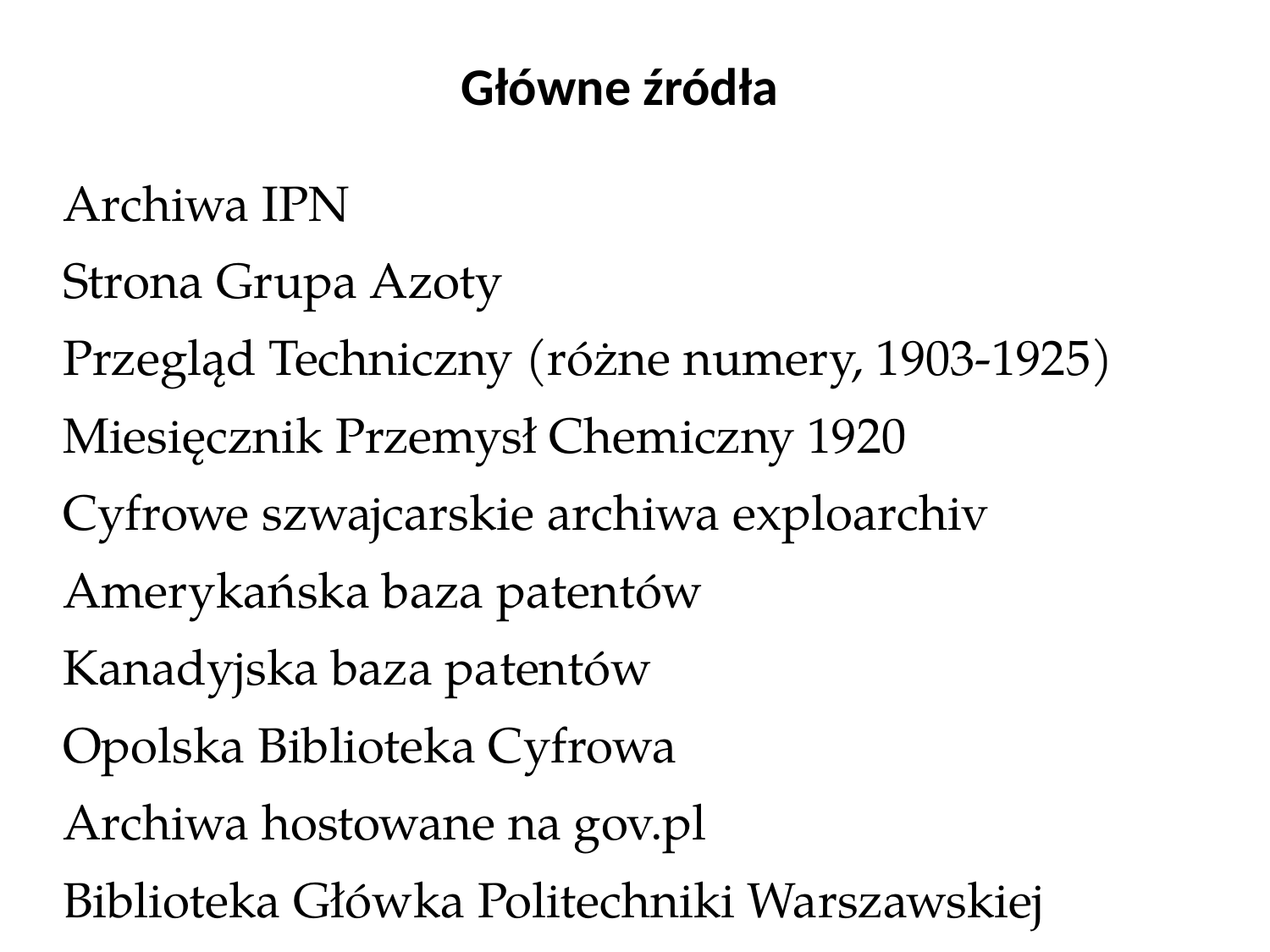

# Główne źródła
Archiwa IPN
Strona Grupa Azoty
Przegląd Techniczny (różne numery, 1903-1925)
Miesięcznik Przemysł Chemiczny 1920
Cyfrowe szwajcarskie archiwa exploarchiv
Amerykańska baza patentów
Kanadyjska baza patentów
Opolska Biblioteka Cyfrowa
Archiwa hostowane na gov.pl
Biblioteka Główka Politechniki Warszawskiej